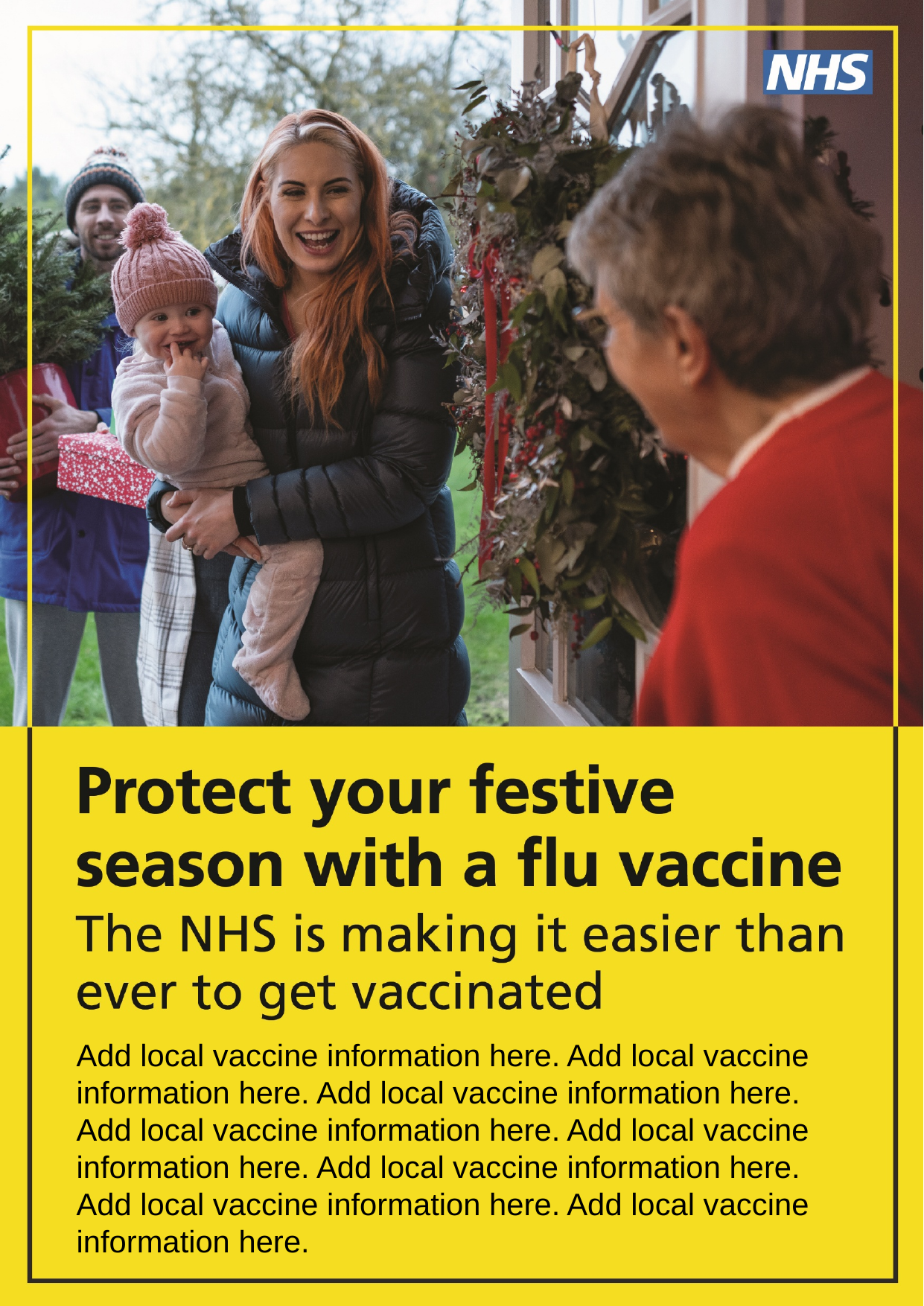

Add local vaccine information here. Add local vaccine information here. Add local vaccine information here. Add local vaccine information here. Add local vaccine information here. Add local vaccine information here. Add local vaccine information here. Add local vaccine information here.